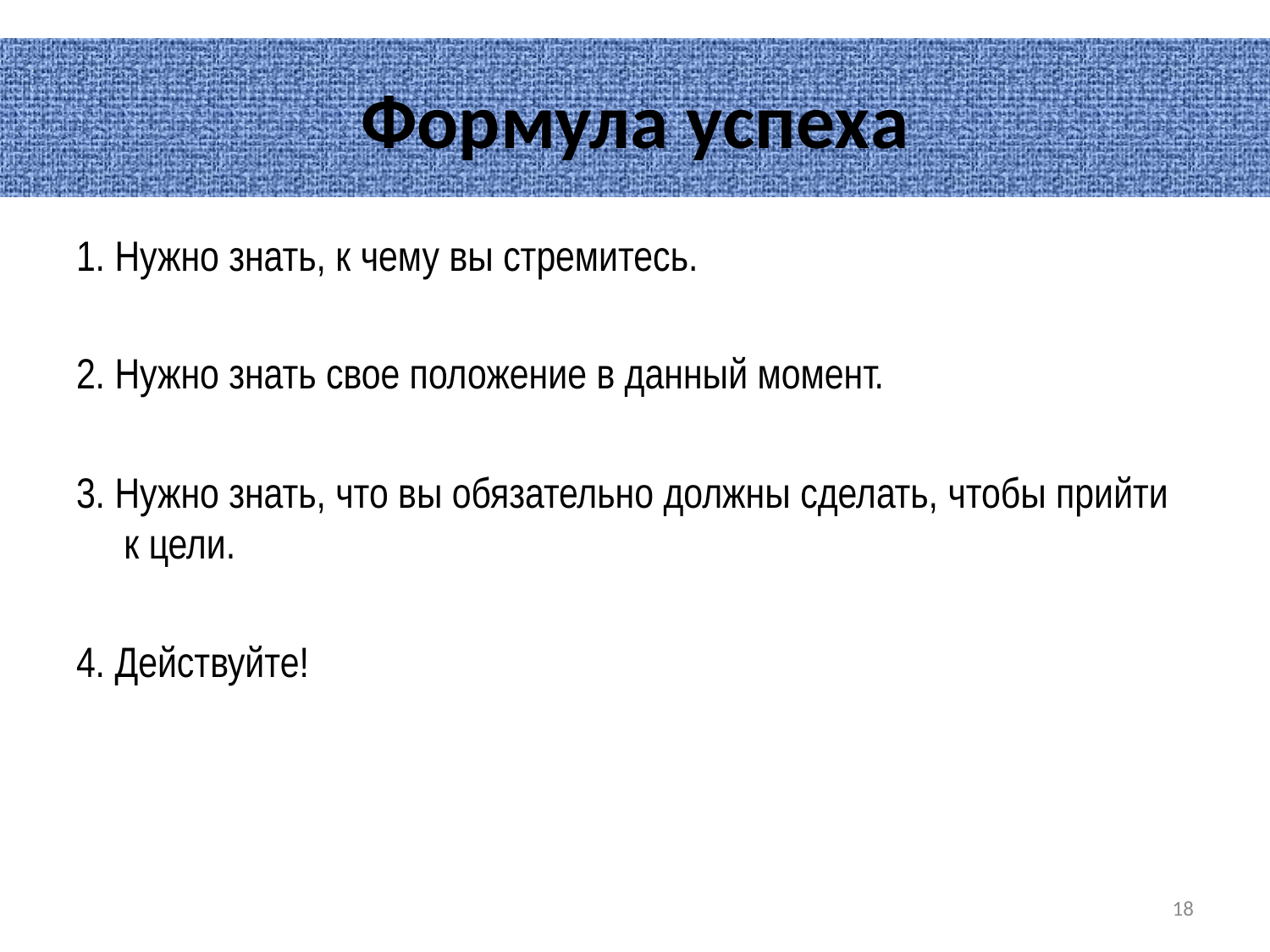

# Формула успеха
1. Нужно знать, к чему вы стремитесь.

2. Нужно знать свое положение в данный момент.

3. Нужно знать, что вы обязательно должны сделать, чтобы прийти к цели.

4. Действуйте!

18